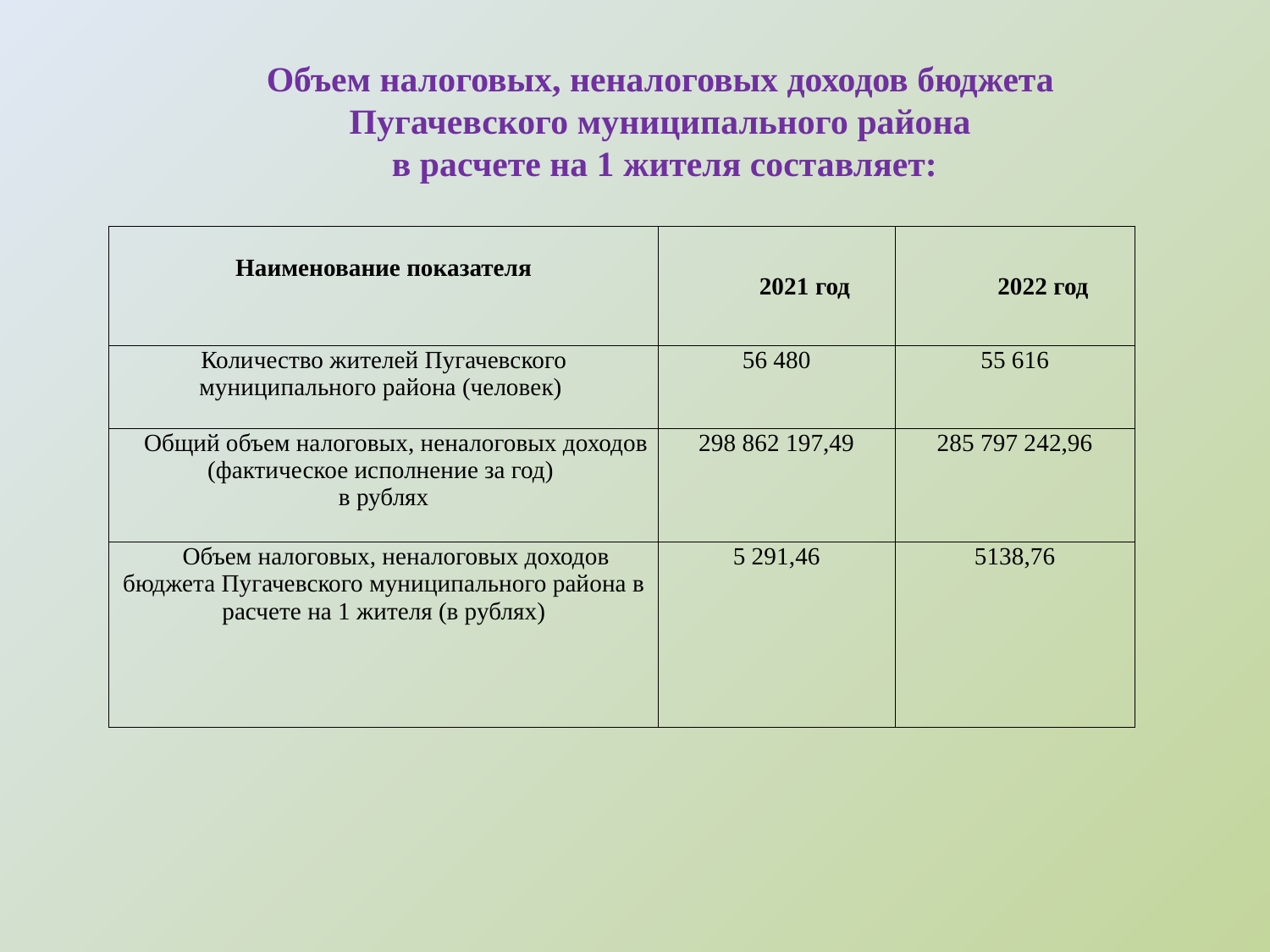

Объем налоговых, неналоговых доходов бюджета
Пугачевского муниципального района
в расчете на 1 жителя составляет:

| Наименование показателя | 2021 год | 2022 год |
| --- | --- | --- |
| Количество жителей Пугачевского муниципального района (человек) | 56 480 | 55 616 |
| Общий объем налоговых, неналоговых доходов (фактическое исполнение за год) в рублях | 298 862 197,49 | 285 797 242,96 |
| Объем налоговых, неналоговых доходов бюджета Пугачевского муниципального района в расчете на 1 жителя (в рублях) | 5 291,46 | 5138,76 |